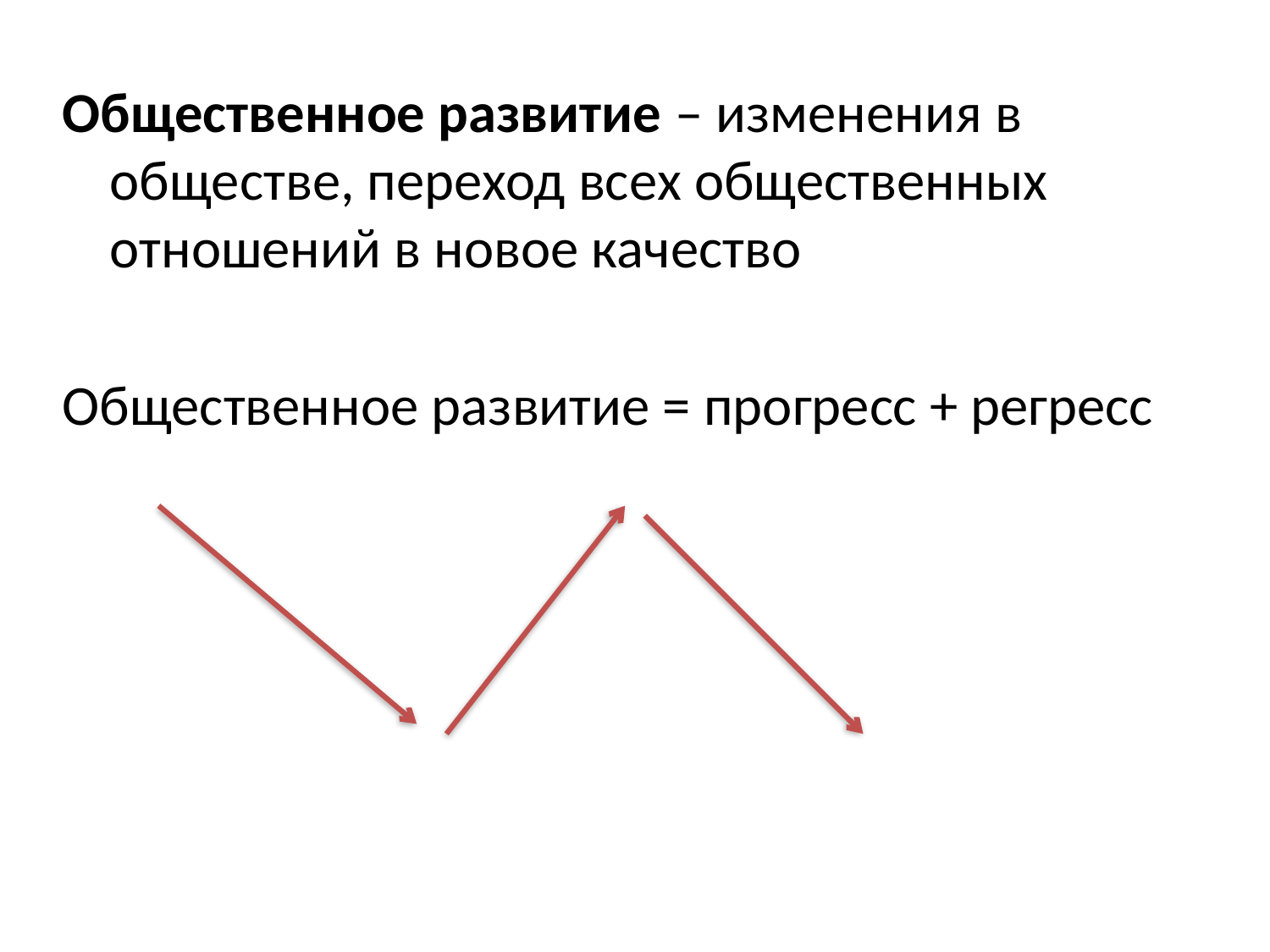

Общественное развитие – изменения в обществе, переход всех общественных отношений в новое качество

Общественное развитие = прогресс + регресс